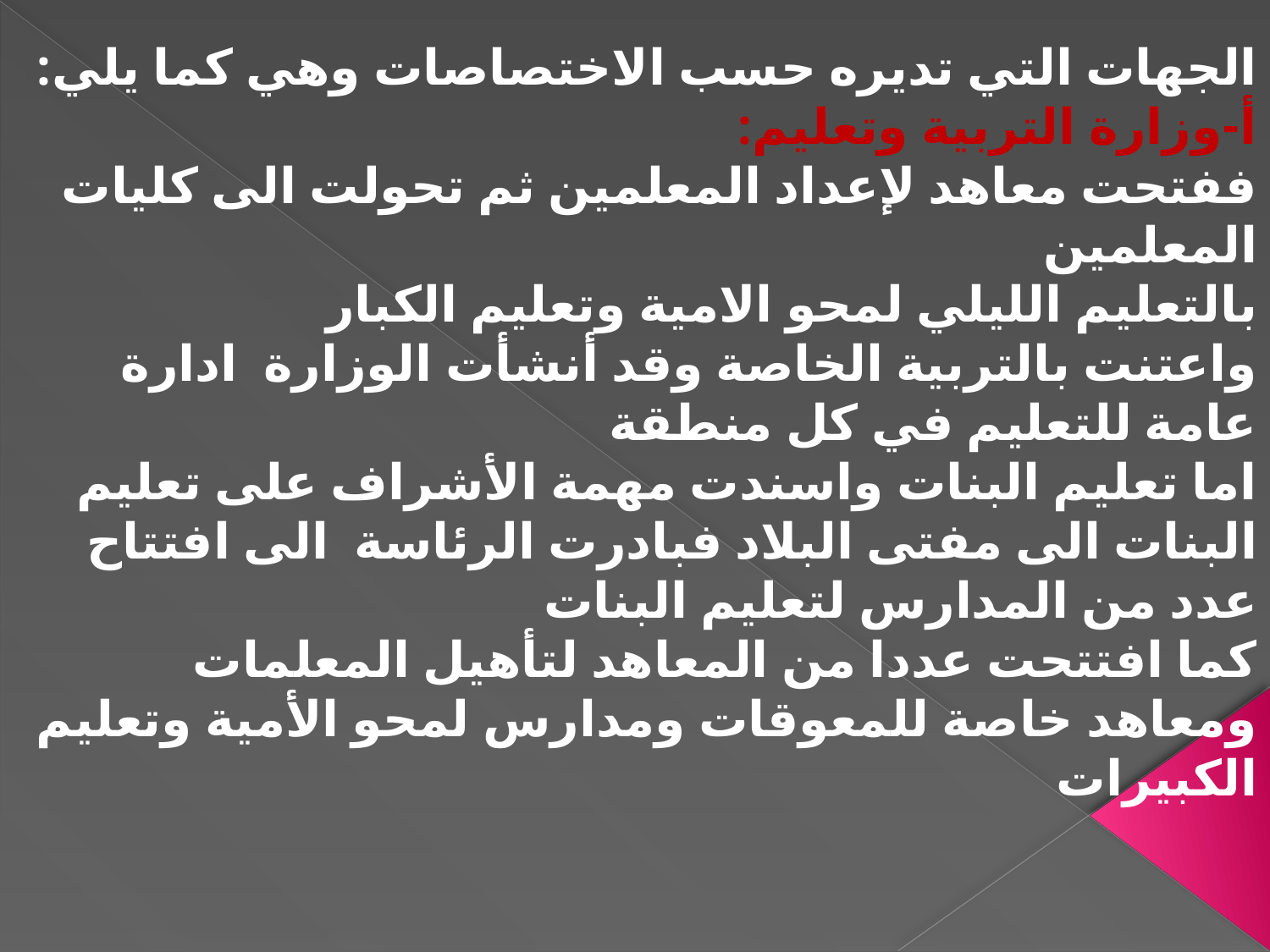

الجهات التي تديره حسب الاختصاصات وهي كما يلي:
أ-وزارة التربية وتعليم:
ففتحت معاهد لإعداد المعلمين ثم تحولت الى كليات المعلمين
بالتعليم الليلي لمحو الامية وتعليم الكبار
واعتنت بالتربية الخاصة وقد أنشأت الوزارة  ادارة عامة للتعليم في كل منطقة
اما تعليم البنات واسندت مهمة الأشراف على تعليم البنات الى مفتى البلاد فبادرت الرئاسة  الى افتتاح عدد من المدارس لتعليم البنات
كما افتتحت عددا من المعاهد لتأهيل المعلمات ومعاهد خاصة للمعوقات ومدارس لمحو الأمية وتعليم الكبيرات
#